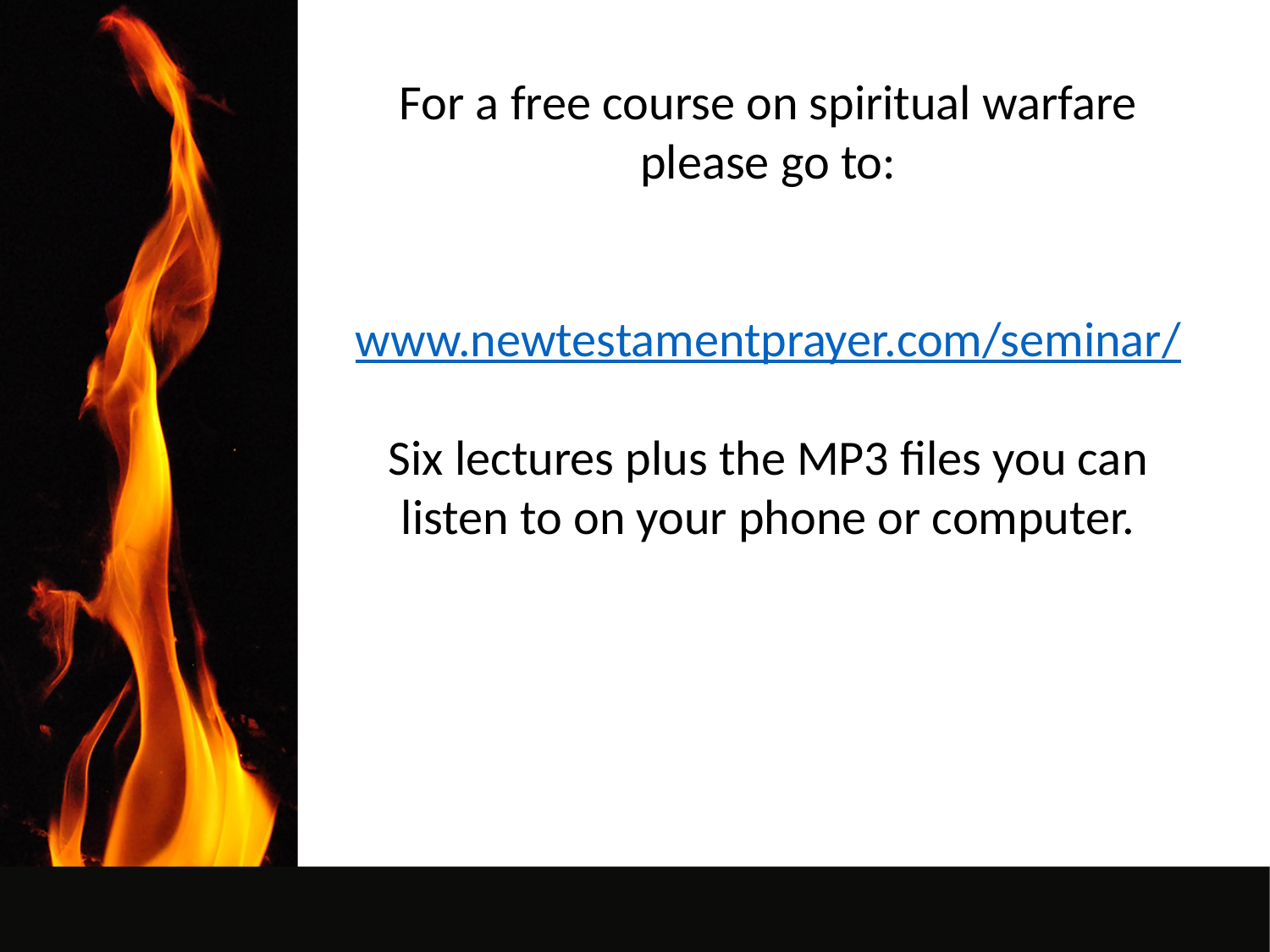

For a free course on spiritual warfare please go to:

www.newtestamentprayer.com/seminar/

Six lectures plus the MP3 files you can listen to on your phone or computer.